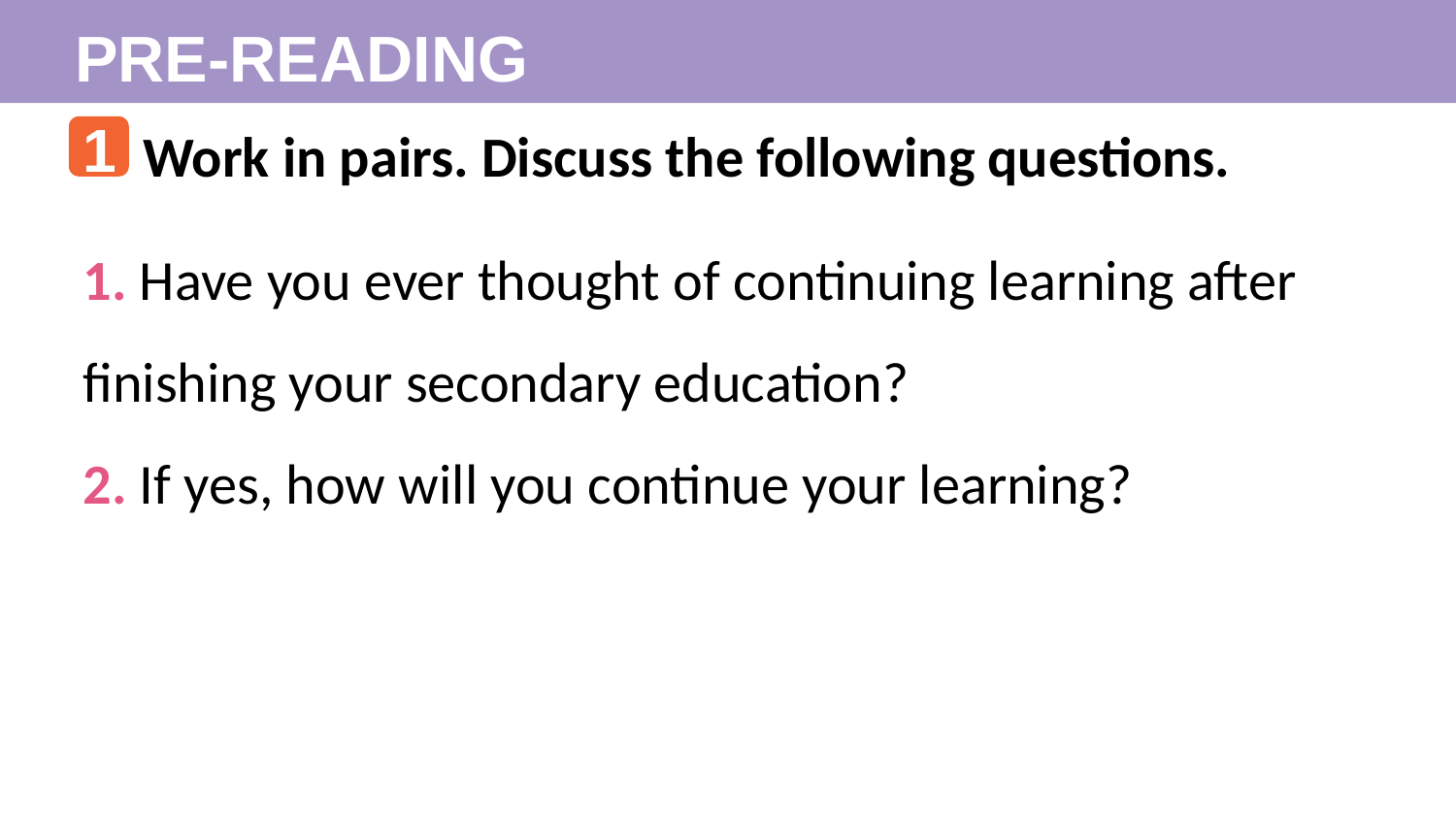

PRE-READING
1
Work in pairs. Discuss the following questions.

1. Have you ever thought of continuing learning after finishing your secondary education?
2. If yes, how will you continue your learning?